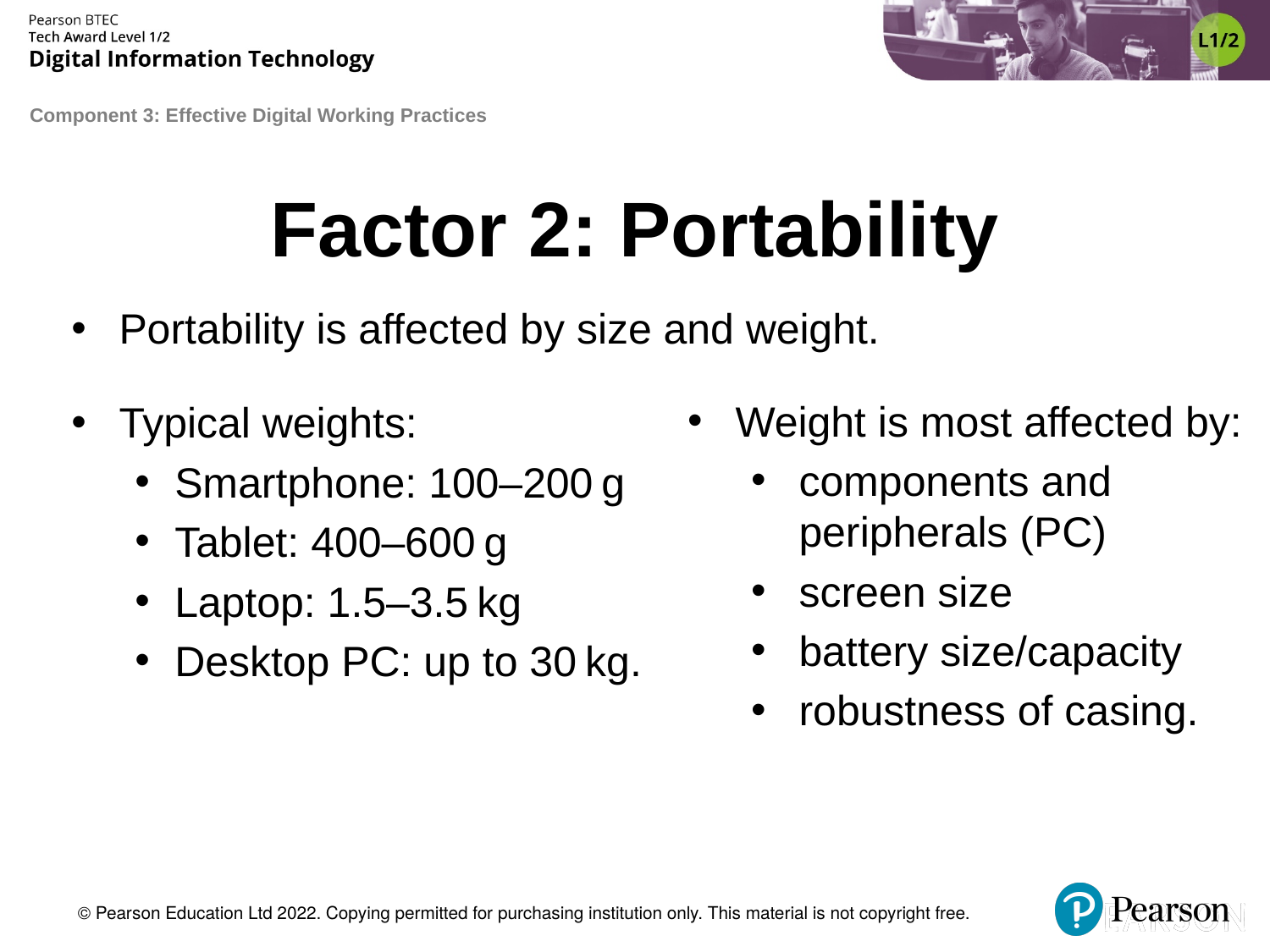

# Factor 2: Portability
Portability is affected by size and weight.
Weight is most affected by:
components and peripherals (PC)
screen size
battery size/capacity
robustness of casing.
Typical weights:
Smartphone: 100–200 g
Tablet: 400–600 g
Laptop: 1.5–3.5 kg
Desktop PC: up to 30 kg.
© Pearson Education Ltd 2022. Copying permitted for purchasing institution only. This material is not copyright free.